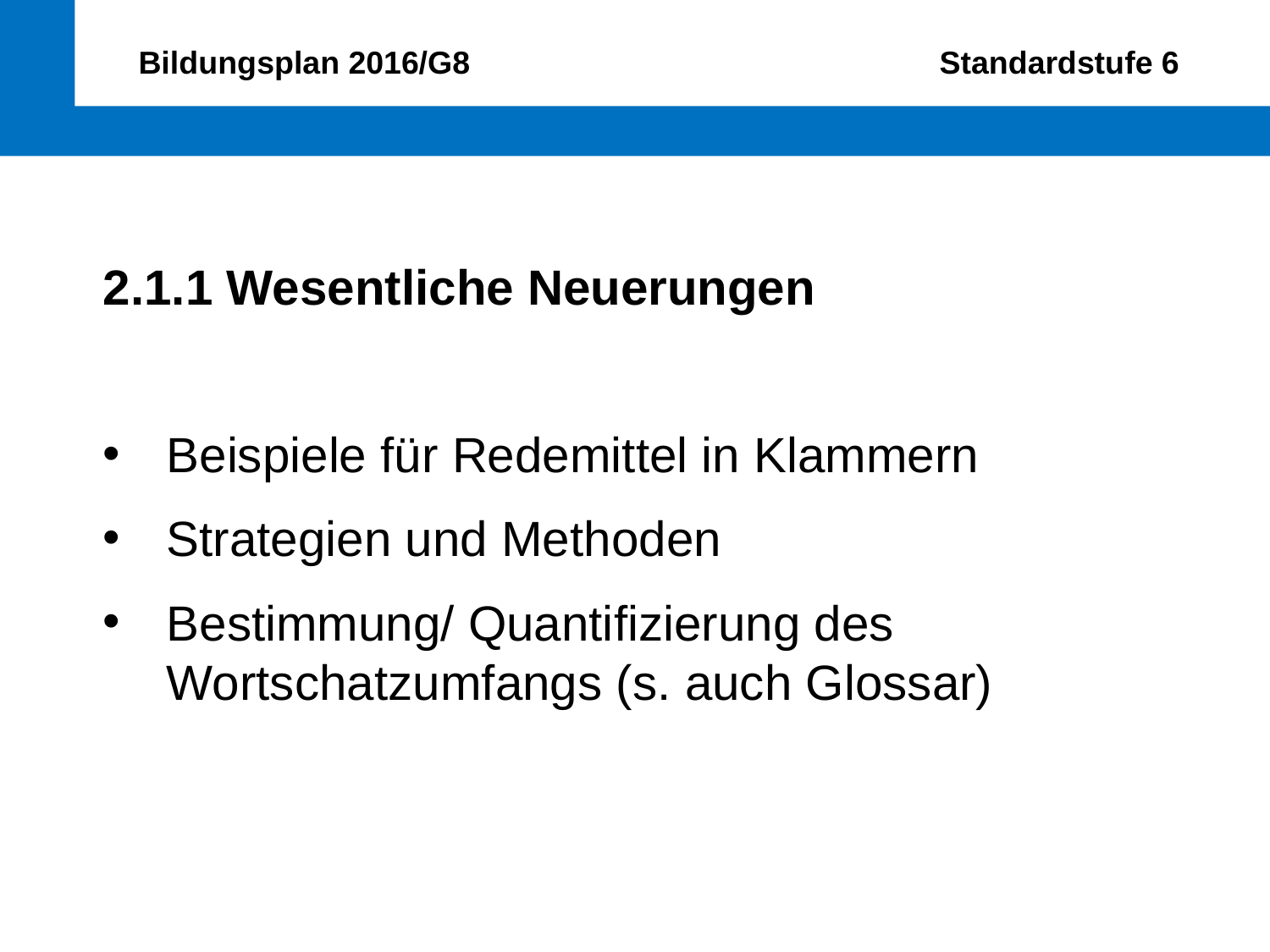

Bildungsplan 2016/G8                                                     Standardstufe 6

2.1.1 Wesentliche Neuerungen

Beispiele für Redemittel in Klammern
Strategien und Methoden
Bestimmung/ Quantifizierung des Wortschatzumfangs (s. auch Glossar)